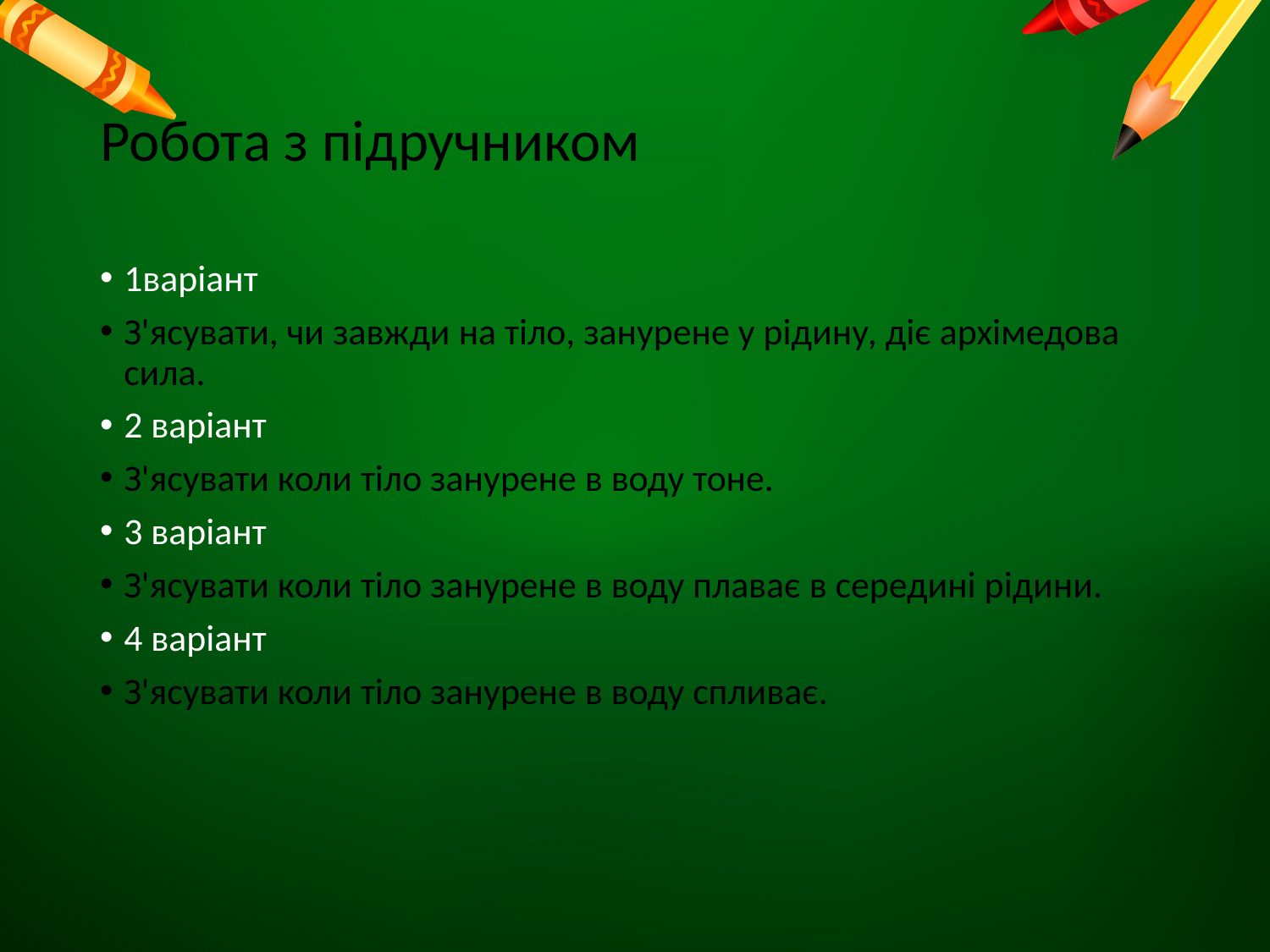

# Робота з підручником
1варіант
З'ясувати, чи завжди на тіло, занурене у рідину, діє архімедова сила.
2 варіант
З'ясувати коли тіло занурене в воду тоне.
3 варіант
З'ясувати коли тіло занурене в воду плаває в середині рідини.
4 варіант
З'ясувати коли тіло занурене в воду спливає.